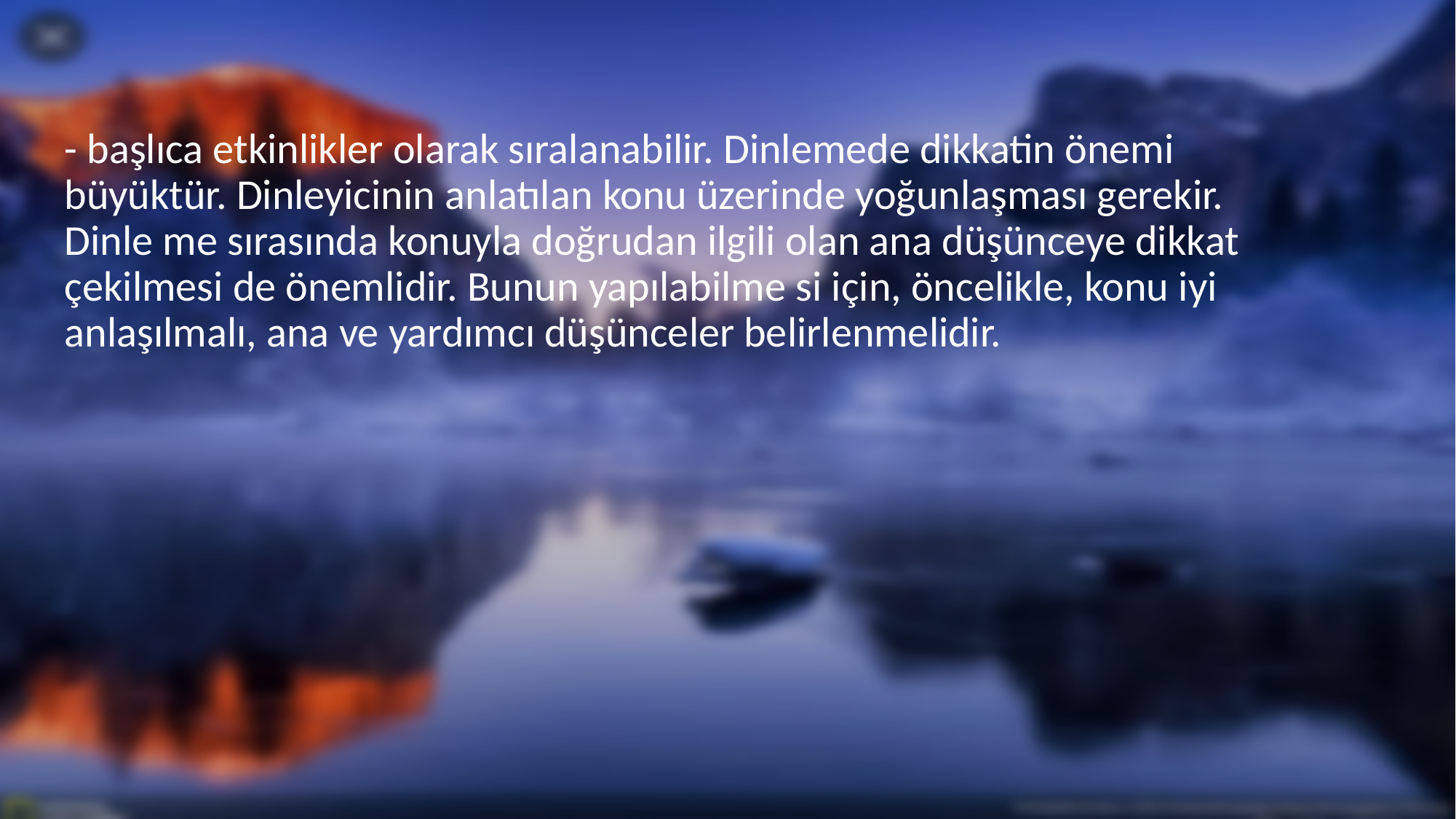

#
- başlıca etkinlikler olarak sıralanabilir. Dinlemede dikkatin önemi büyüktür. Dinleyicinin anlatılan konu üzerinde yoğunlaşması gerekir. Dinle me sırasında konuyla doğrudan ilgili olan ana düşünceye dikkat çekilmesi de önemlidir. Bunun yapılabilme si için, öncelikle, konu iyi anlaşılmalı, ana ve yardımcı düşünceler belirlenmelidir.